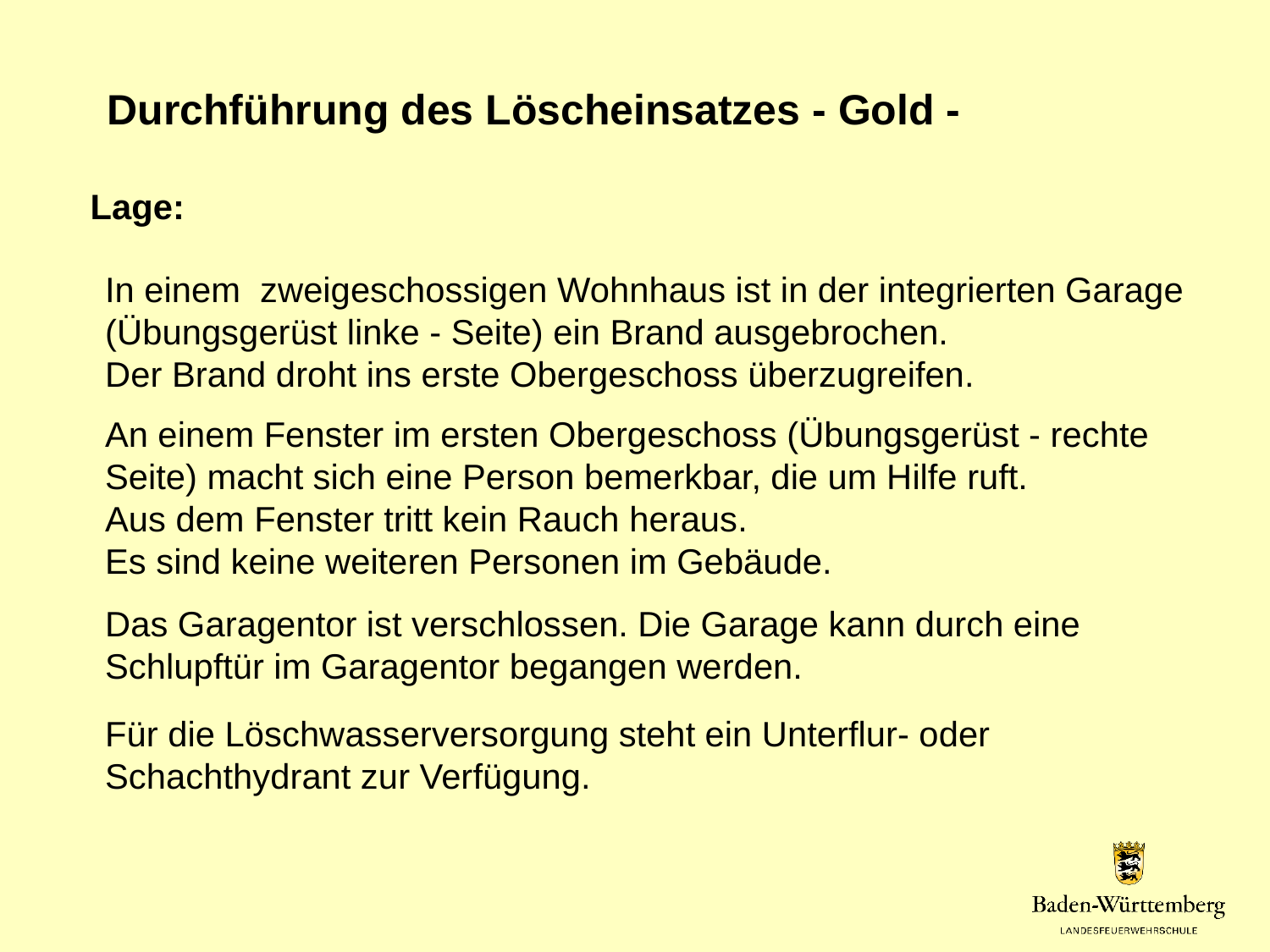

Durchführung des Löscheinsatzes - Gold -
Lage:
In einem  zweigeschossigen Wohnhaus ist in der integrierten Garage
(Übungsgerüst linke - Seite) ein Brand ausgebrochen.
Der Brand droht ins erste Obergeschoss überzugreifen.
An einem Fenster im ersten Obergeschoss (Übungsgerüst - rechte
Seite) macht sich eine Person bemerkbar, die um Hilfe ruft.
Aus dem Fenster tritt kein Rauch heraus.
Es sind keine weiteren Personen im Gebäude.
Das Garagentor ist verschlossen. Die Garage kann durch eine Schlupftür im Garagentor begangen werden.
Für die Löschwasserversorgung steht ein Unterflur- oder Schachthydrant zur Verfügung.